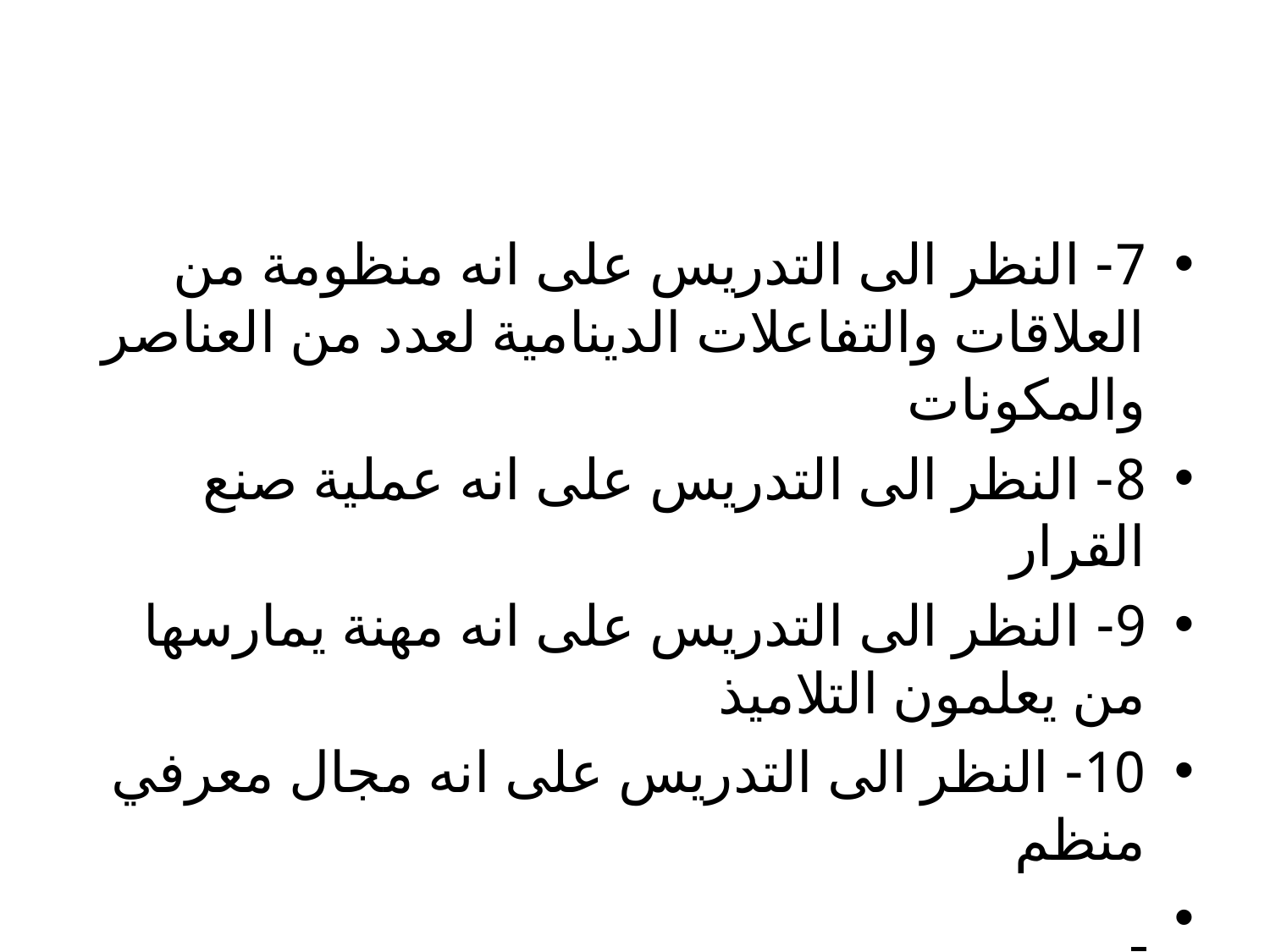

#
7- النظر الى التدريس على انه منظومة من العلاقات والتفاعلات الدينامية لعدد من العناصر والمكونات
8- النظر الى التدريس على انه عملية صنع القرار
9- النظر الى التدريس على انه مهنة يمارسها من يعلمون التلاميذ
10- النظر الى التدريس على انه مجال معرفي منظم